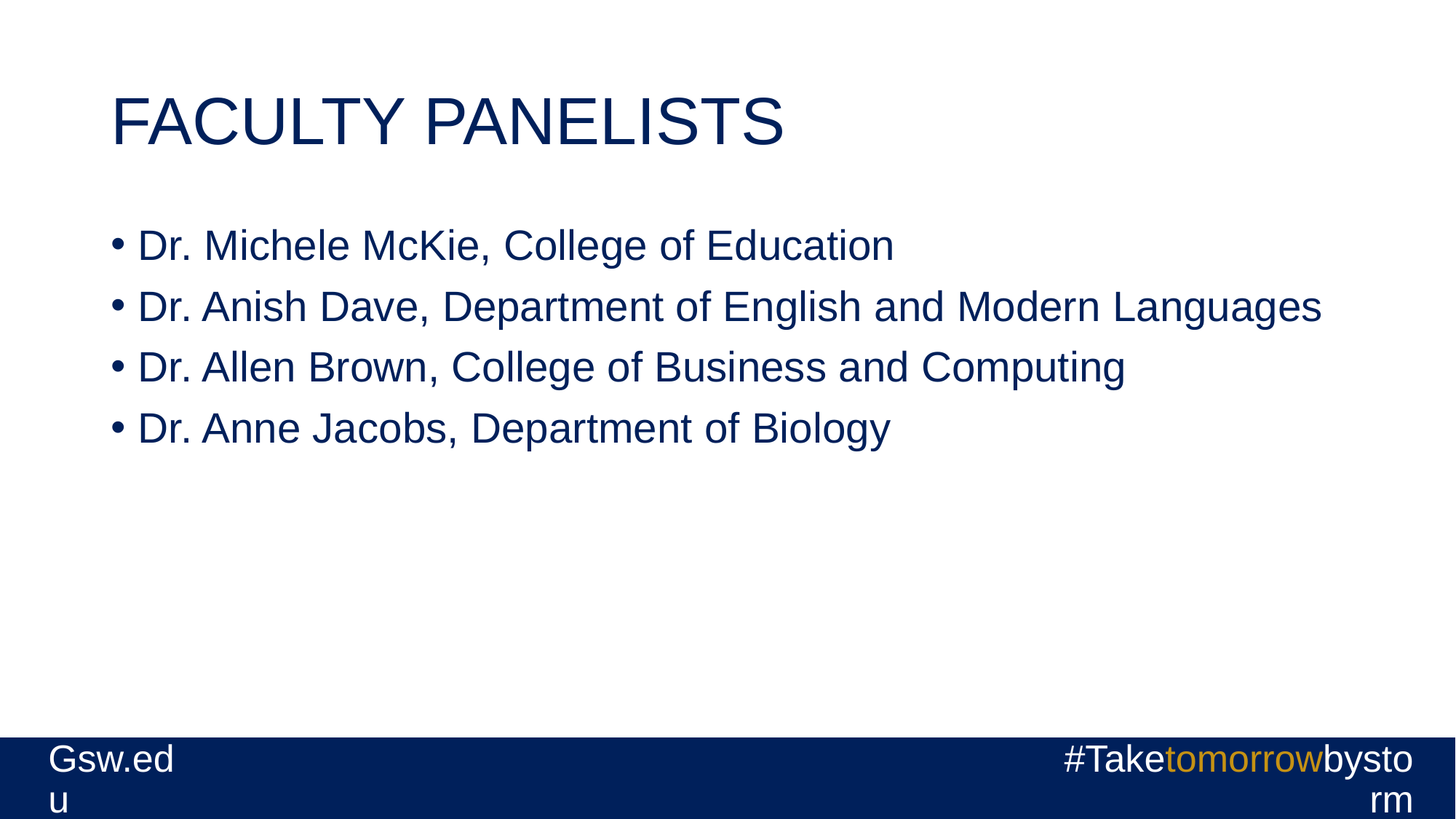

# FACULTY PANELISTS
Dr. Michele McKie, College of Education
Dr. Anish Dave, Department of English and Modern Languages
Dr. Allen Brown, College of Business and Computing
Dr. Anne Jacobs, Department of Biology